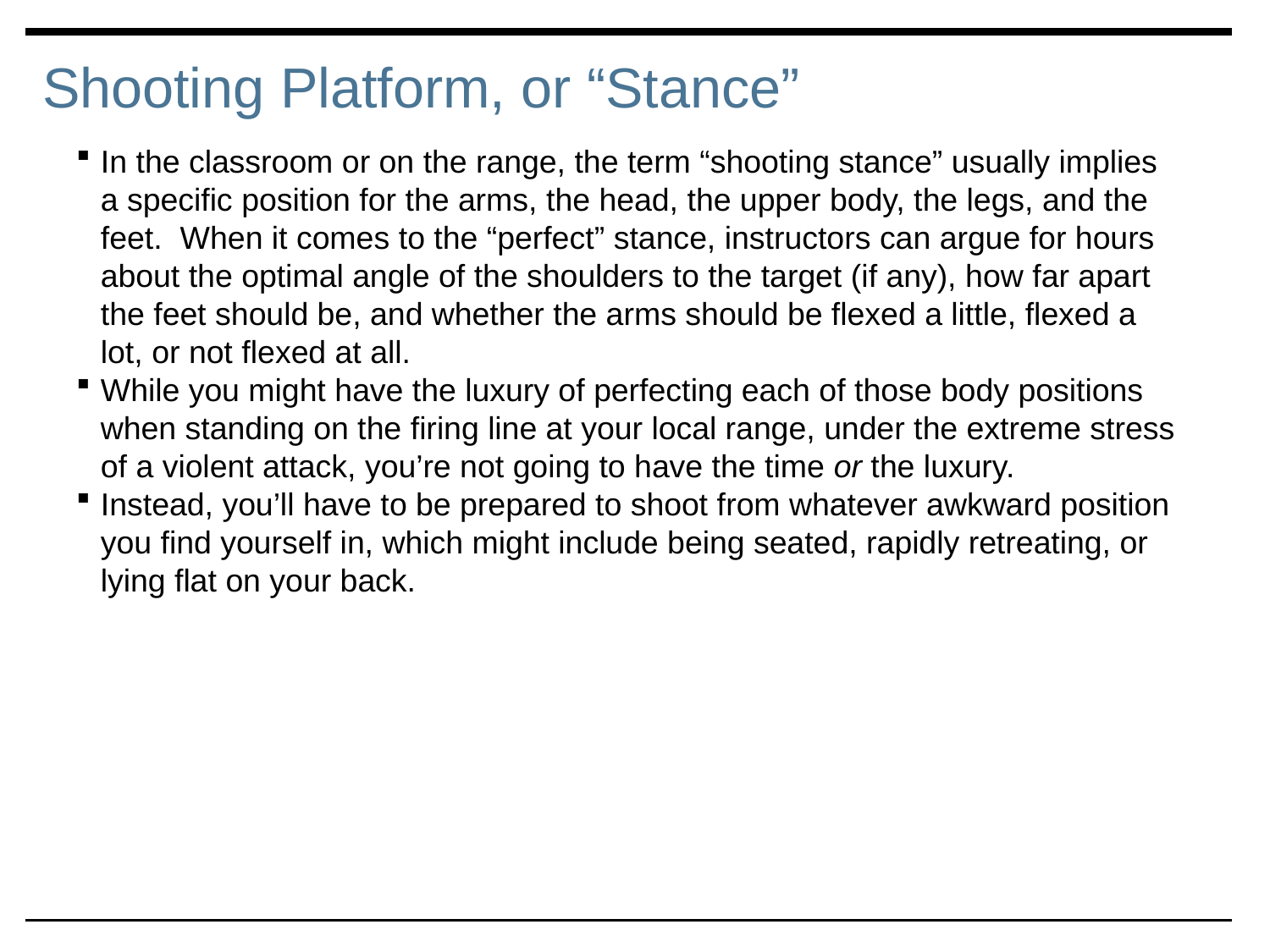

# Shooting Platform, or “Stance”
In the classroom or on the range, the term “shooting stance” usually implies a specific position for the arms, the head, the upper body, the legs, and the feet.  When it comes to the “perfect” stance, instructors can argue for hours about the optimal angle of the shoulders to the target (if any), how far apart the feet should be, and whether the arms should be flexed a little, flexed a lot, or not flexed at all.
While you might have the luxury of perfecting each of those body positions when standing on the firing line at your local range, under the extreme stress of a violent attack, you’re not going to have the time or the luxury.
Instead, you’ll have to be prepared to shoot from whatever awkward position you find yourself in, which might include being seated, rapidly retreating, or lying flat on your back.